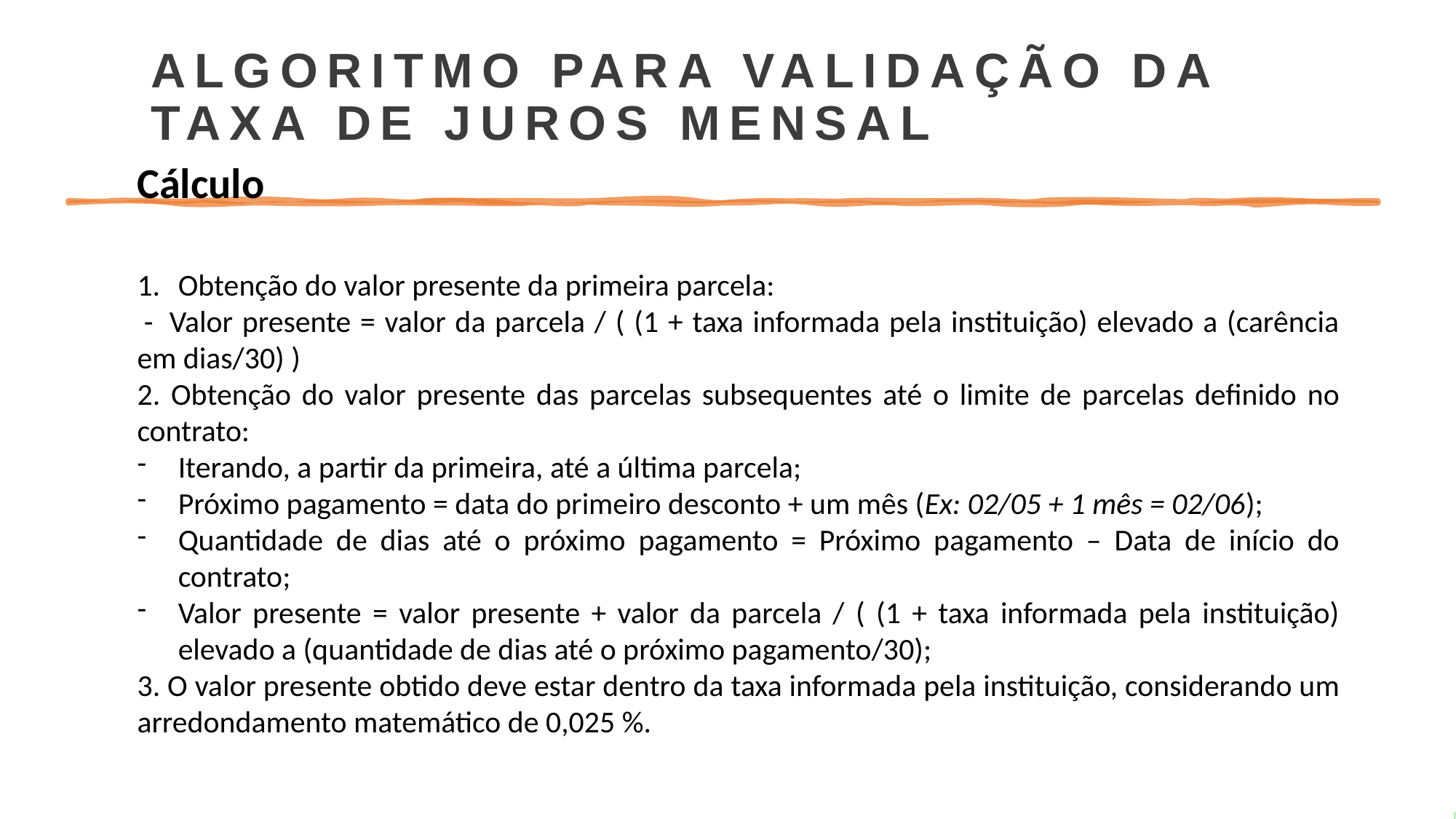

# Algoritmo para validação da taxa de juros mensal
Cálculo

Obtenção do valor presente da primeira parcela:
 -  Valor presente = valor da parcela / ( (1 + taxa informada pela instituição) elevado a (carência em dias/30) )
2. Obtenção do valor presente das parcelas subsequentes até o limite de parcelas definido no contrato:
Iterando, a partir da primeira, até a última parcela;
Próximo pagamento = data do primeiro desconto + um mês (Ex: 02/05 + 1 mês = 02/06);
Quantidade de dias até o próximo pagamento = Próximo pagamento – Data de início do contrato;
Valor presente = valor presente + valor da parcela / ( (1 + taxa informada pela instituição) elevado a (quantidade de dias até o próximo pagamento/30);
3. O valor presente obtido deve estar dentro da taxa informada pela instituição, considerando um arredondamento matemático de 0,025 %.